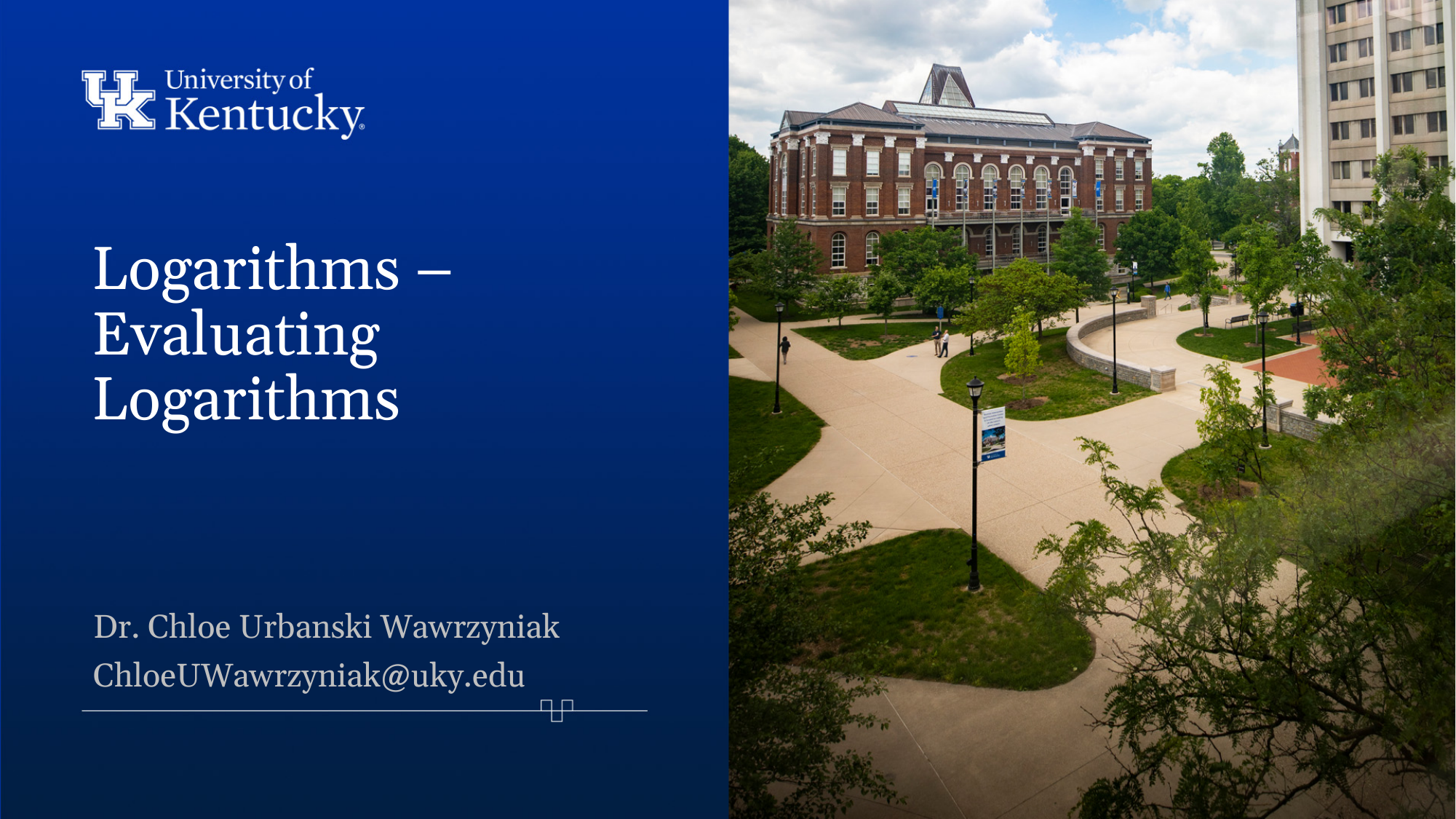

# Logarithms – Evaluating Logarithms
Dr. Chloe Urbanski Wawrzyniak
ChloeUWawrzyniak@uky.edu